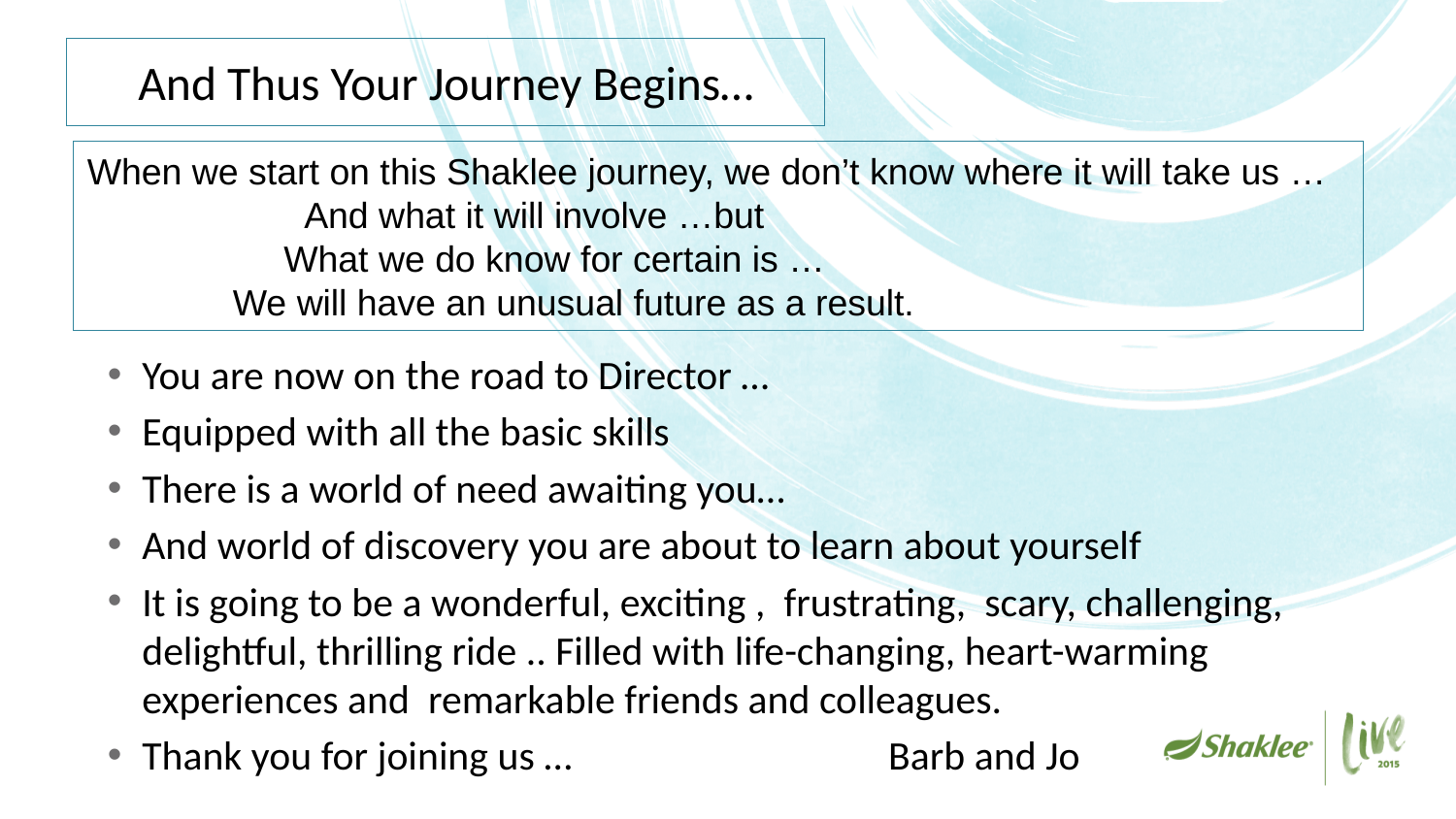

# And Thus Your Journey Begins…
When we start on this Shaklee journey, we don’t know where it will take us …
	       And what it will involve …but
	     What we do know for certain is …
	We will have an unusual future as a result.
You are now on the road to Director …
Equipped with all the basic skills
There is a world of need awaiting you…
And world of discovery you are about to learn about yourself
It is going to be a wonderful, exciting ,  frustrating,  scary, challenging, delightful, thrilling ride .. Filled with life-changing, heart-warming experiences and  remarkable friends and colleagues.
Thank you for joining us …        		  Barb and Jo